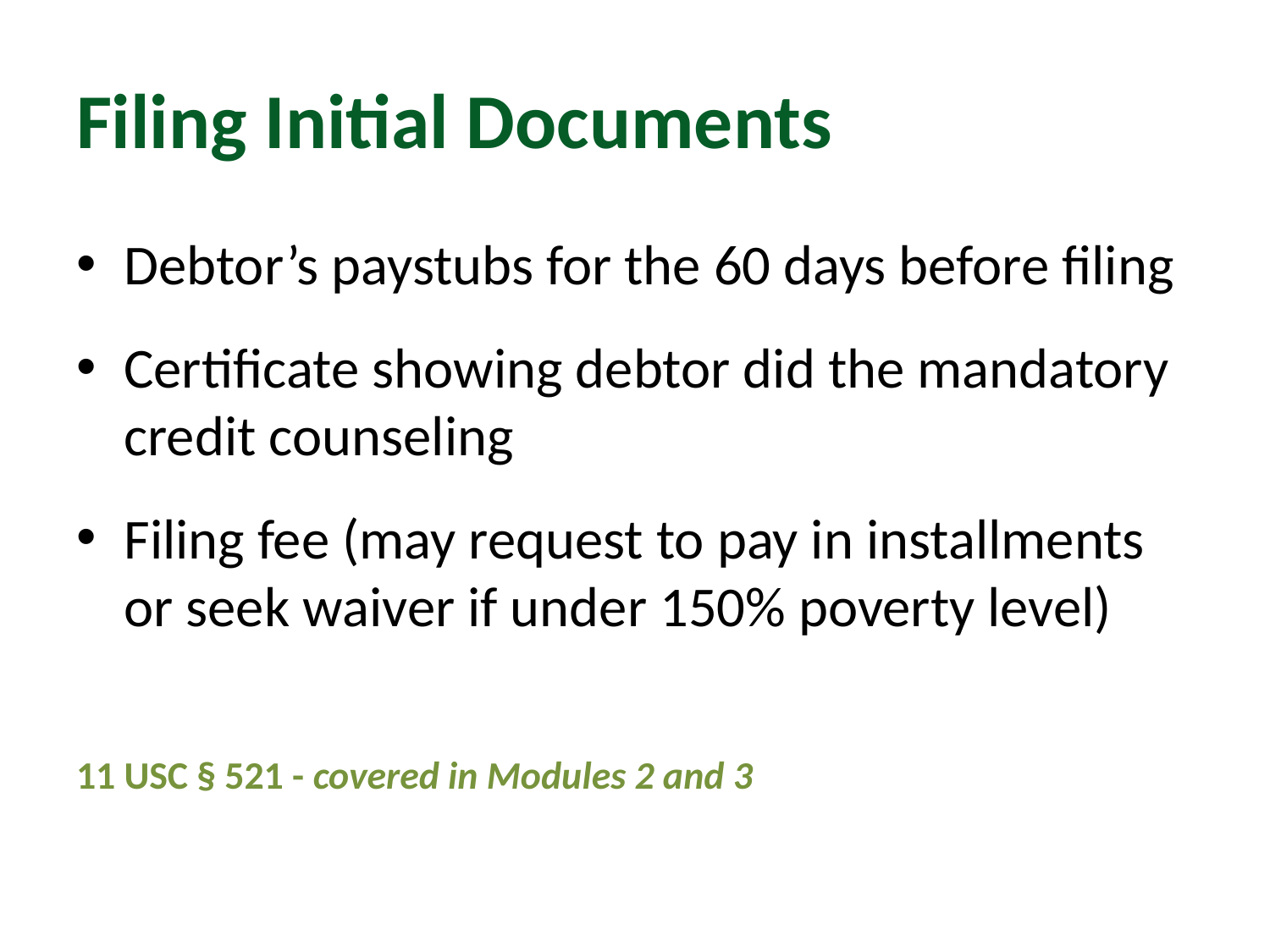

# Filing Initial Documents
Debtor’s paystubs for the 60 days before filing
Certificate showing debtor did the mandatory credit counseling
Filing fee (may request to pay in installments or seek waiver if under 150% poverty level)

11 USC § 521 - covered in Modules 2 and 3